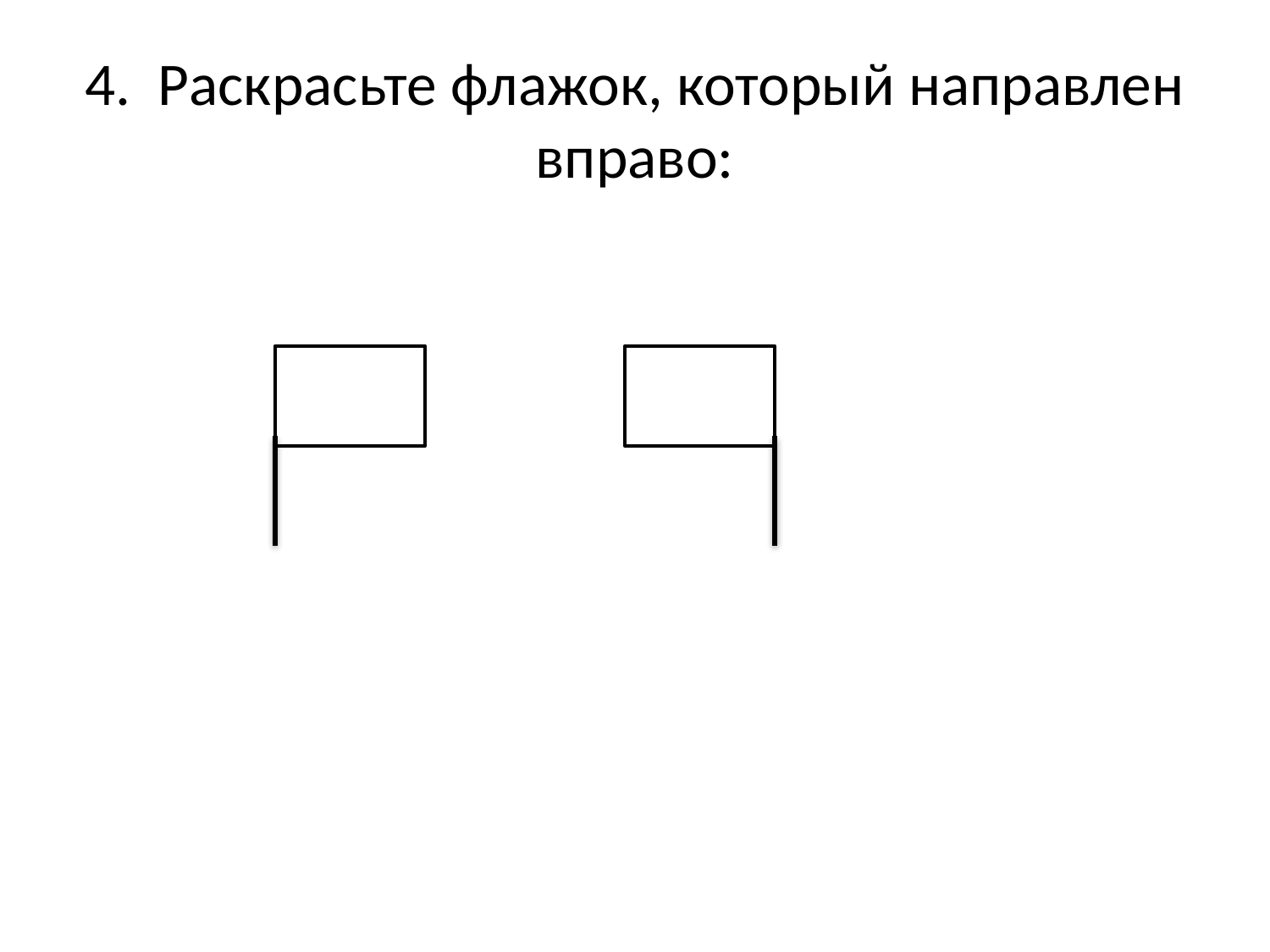

# 4.  Раскрасьте флажок, который направлен вправо: